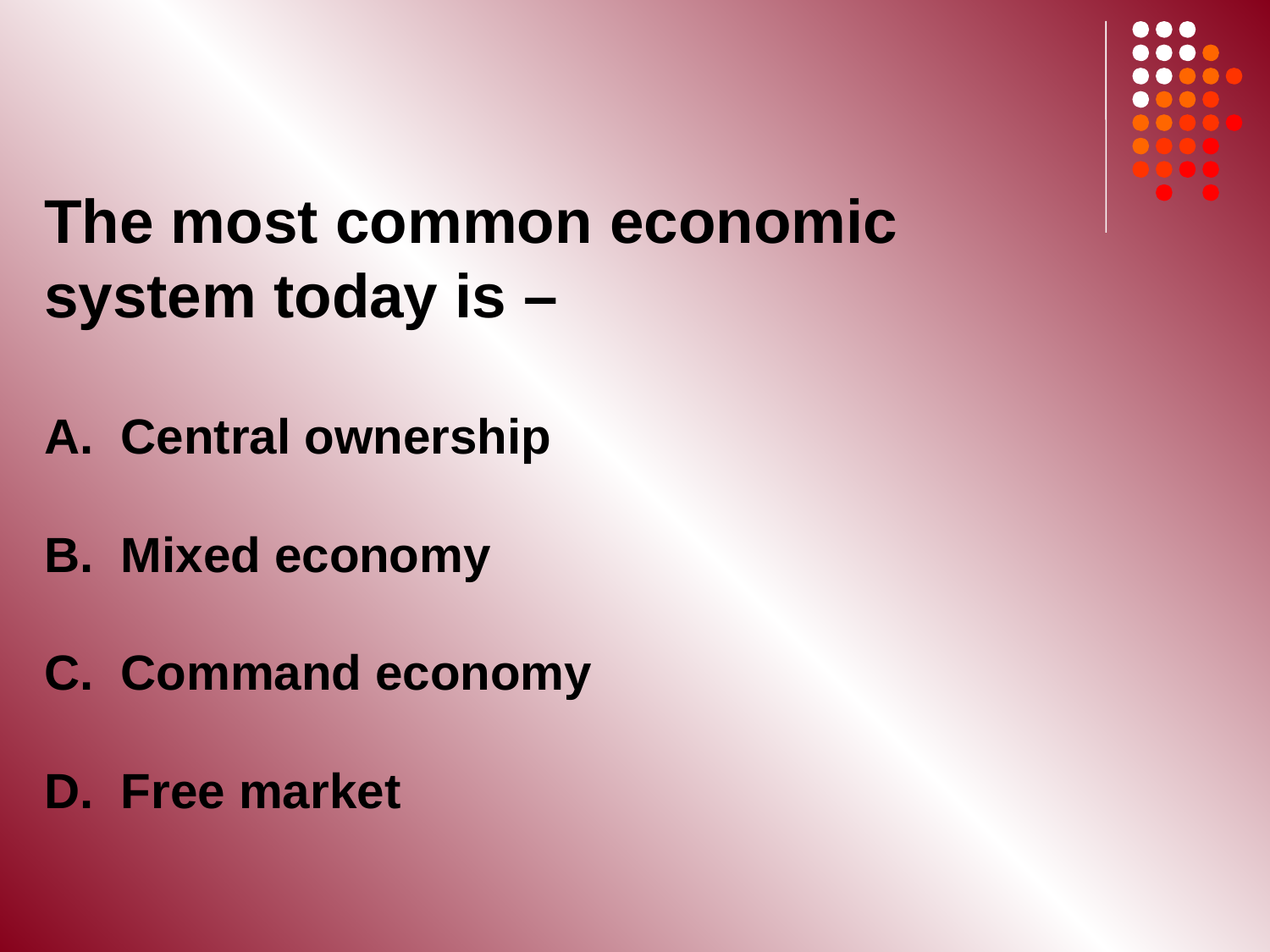

The most common economic system today is –
A.  Central ownership
B.  Mixed economy
C.  Command economy
D.  Free market